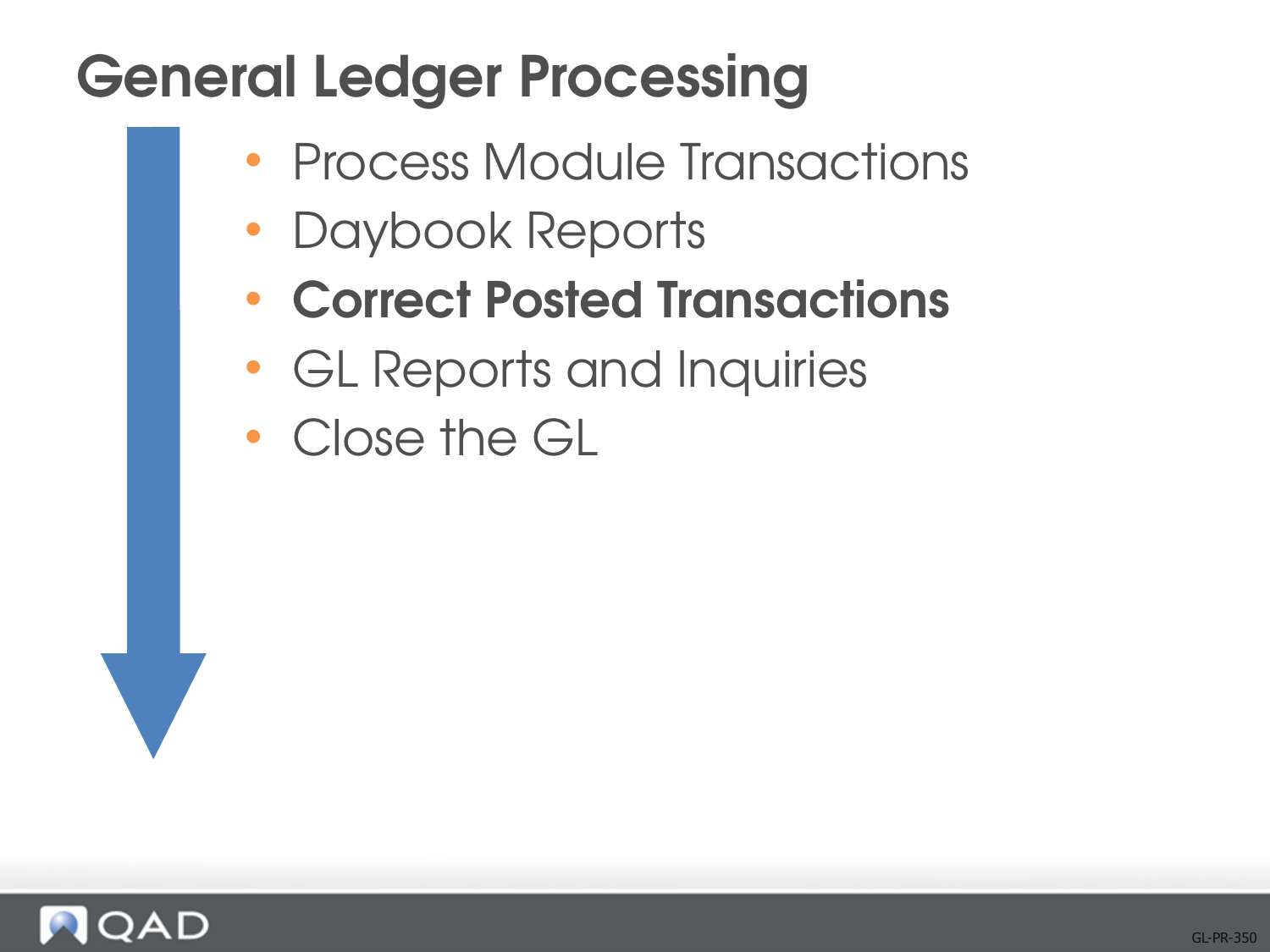

# General Ledger Processing
Process Module Transactions
Daybook Reports
Correct Posted Transactions
GL Reports and Inquiries
Close the GL

GL-PR-350